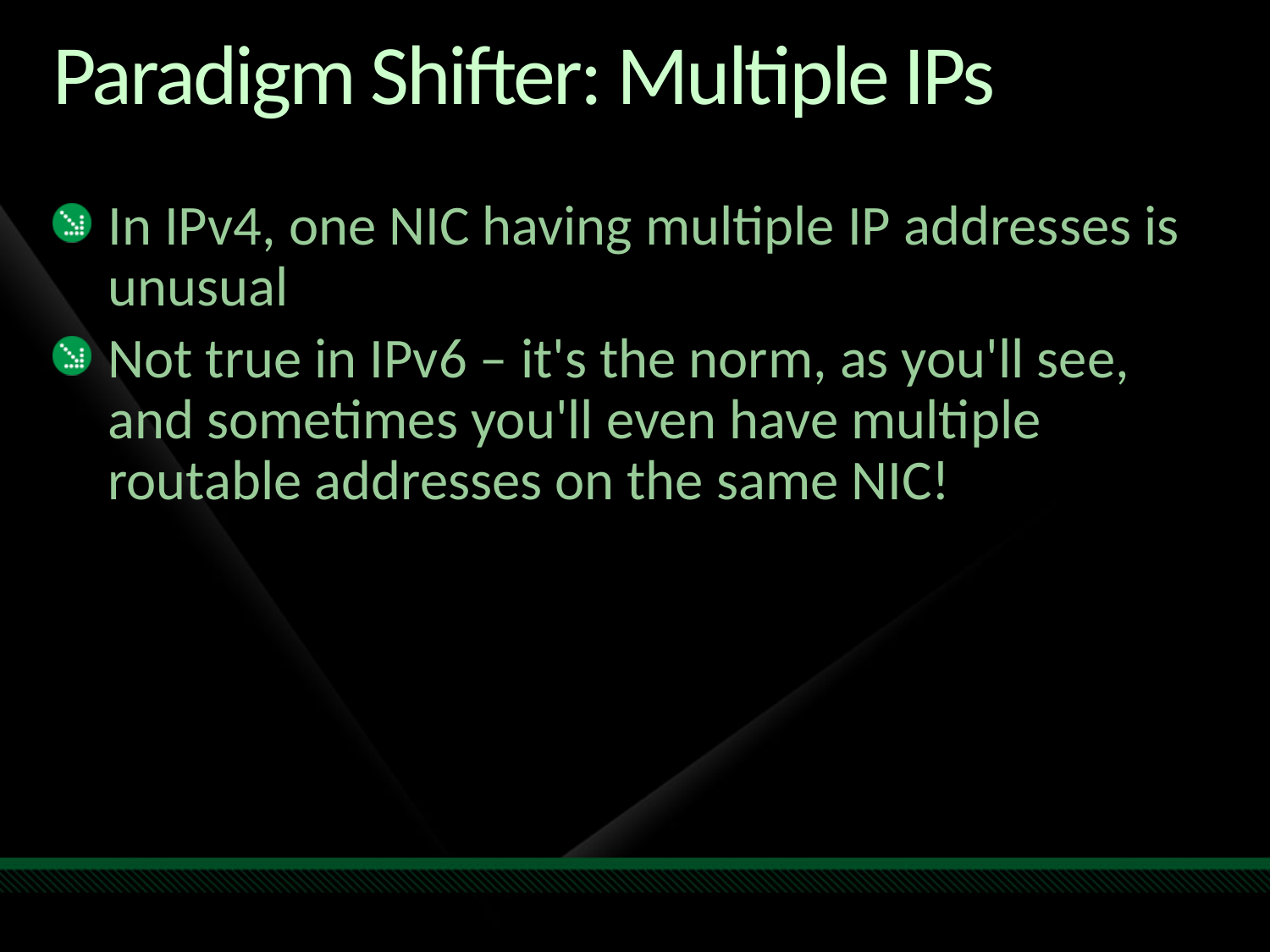

# Paradigm Shifter: Multiple IPs
In IPv4, one NIC having multiple IP addresses is unusual
Not true in IPv6 – it's the norm, as you'll see, and sometimes you'll even have multiple routable addresses on the same NIC!